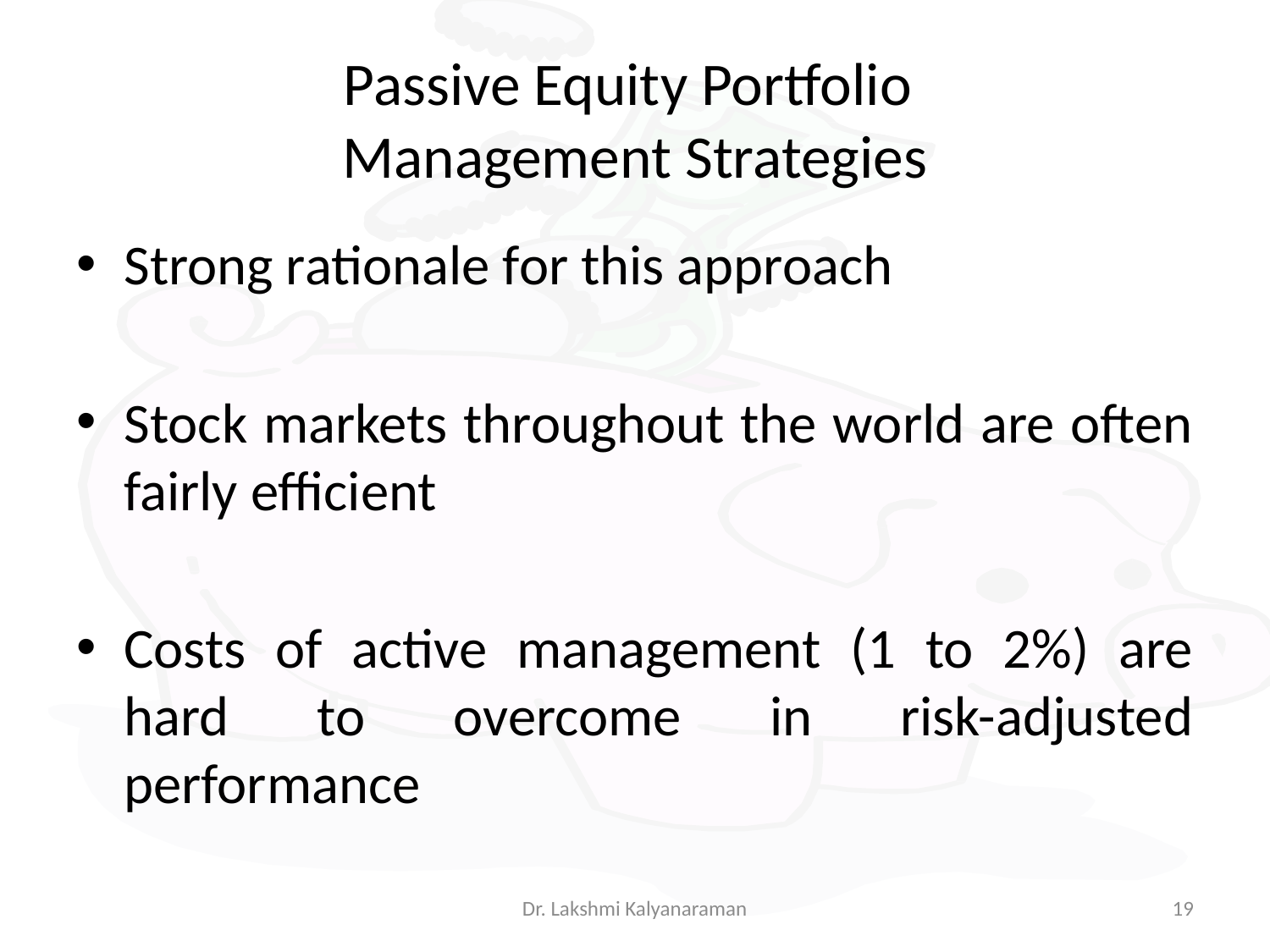

# Passive Equity Portfolio Management Strategies
Strong rationale for this approach

Stock markets throughout the world are often fairly efficient

Costs of active management (1 to 2%) are hard to overcome in risk-adjusted performance

Dr. Lakshmi Kalyanaraman
19